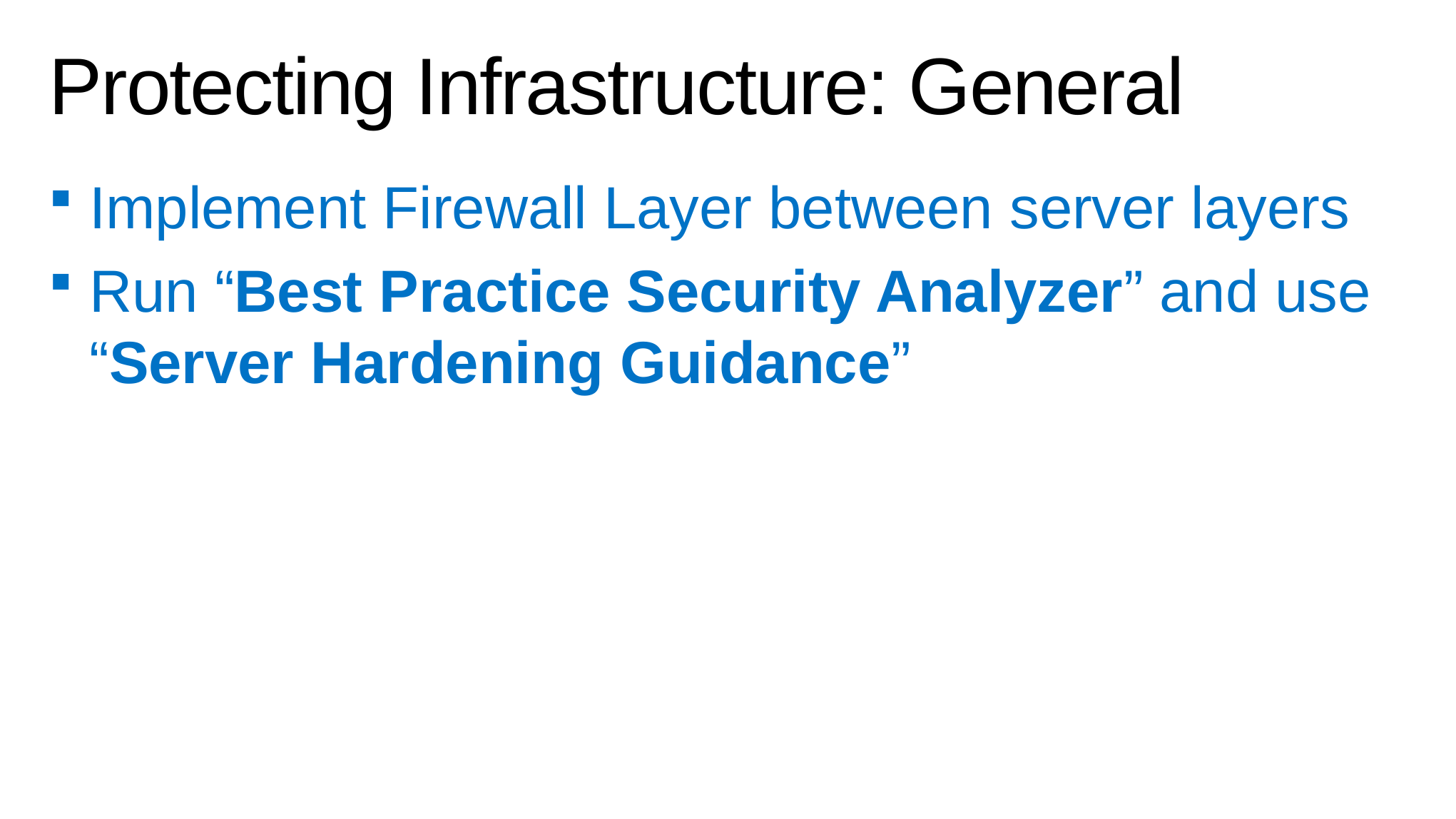

# Protecting Infrastructure: General
Implement Firewall Layer between server layers
Run “Best Practice Security Analyzer” and use “Server Hardening Guidance”